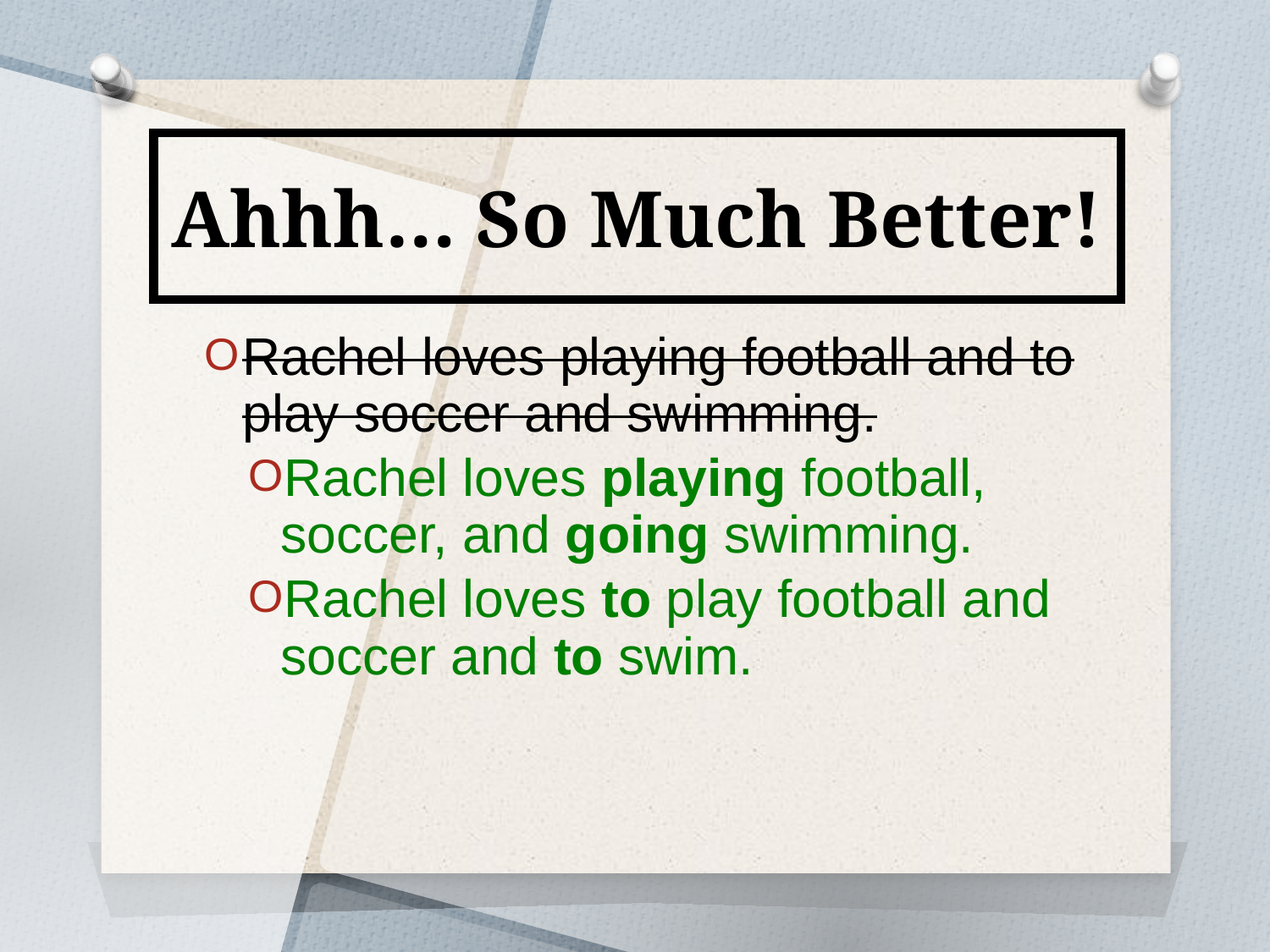

Ahhh… So Much Better!
Rachel loves playing football and to play soccer and swimming.
Rachel loves playing football, soccer, and going swimming.
Rachel loves to play football and soccer and to swim.